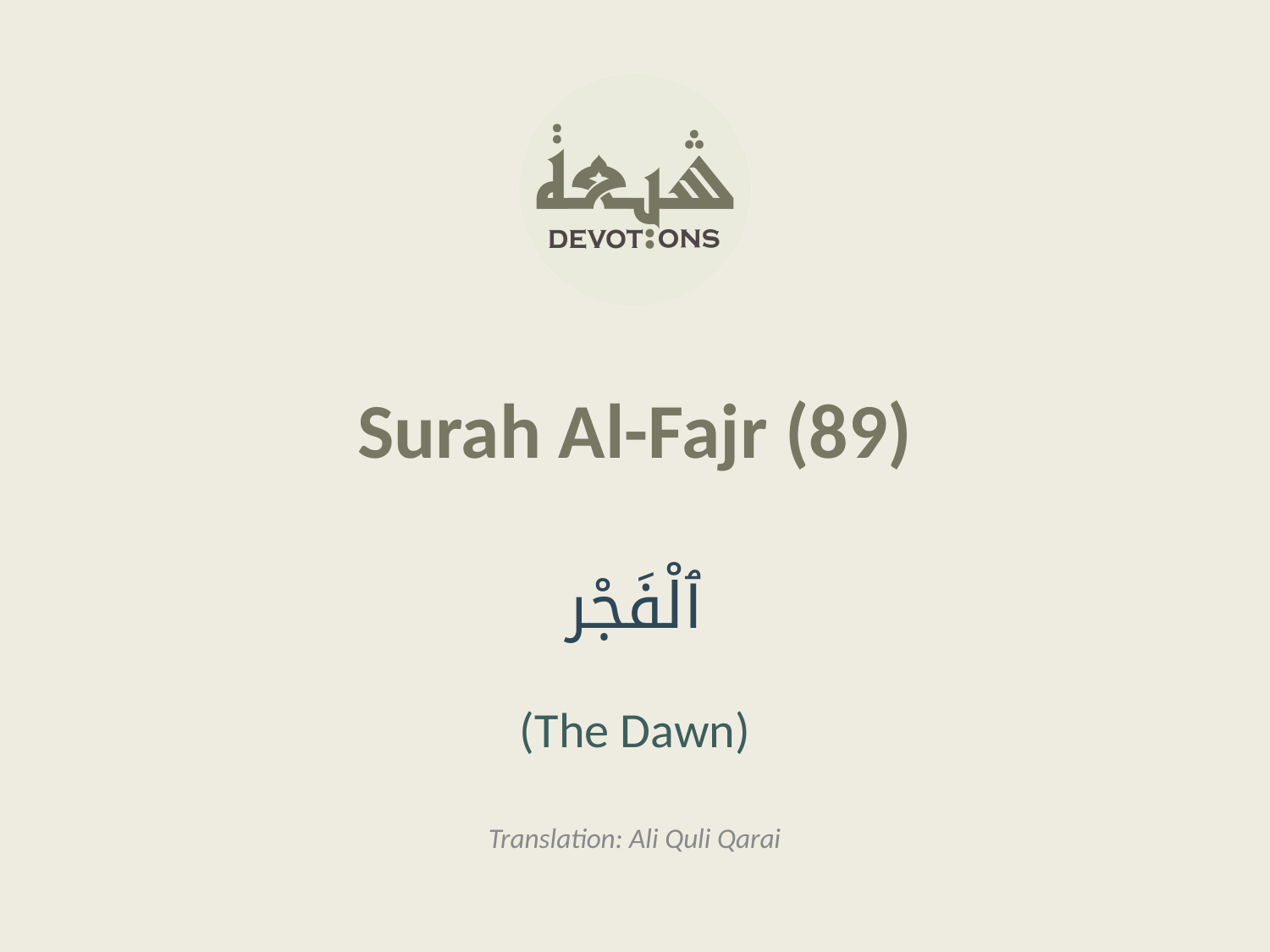

Surah Al-Fajr (89)
ٱلْفَجْر
(The Dawn)
Translation: Ali Quli Qarai